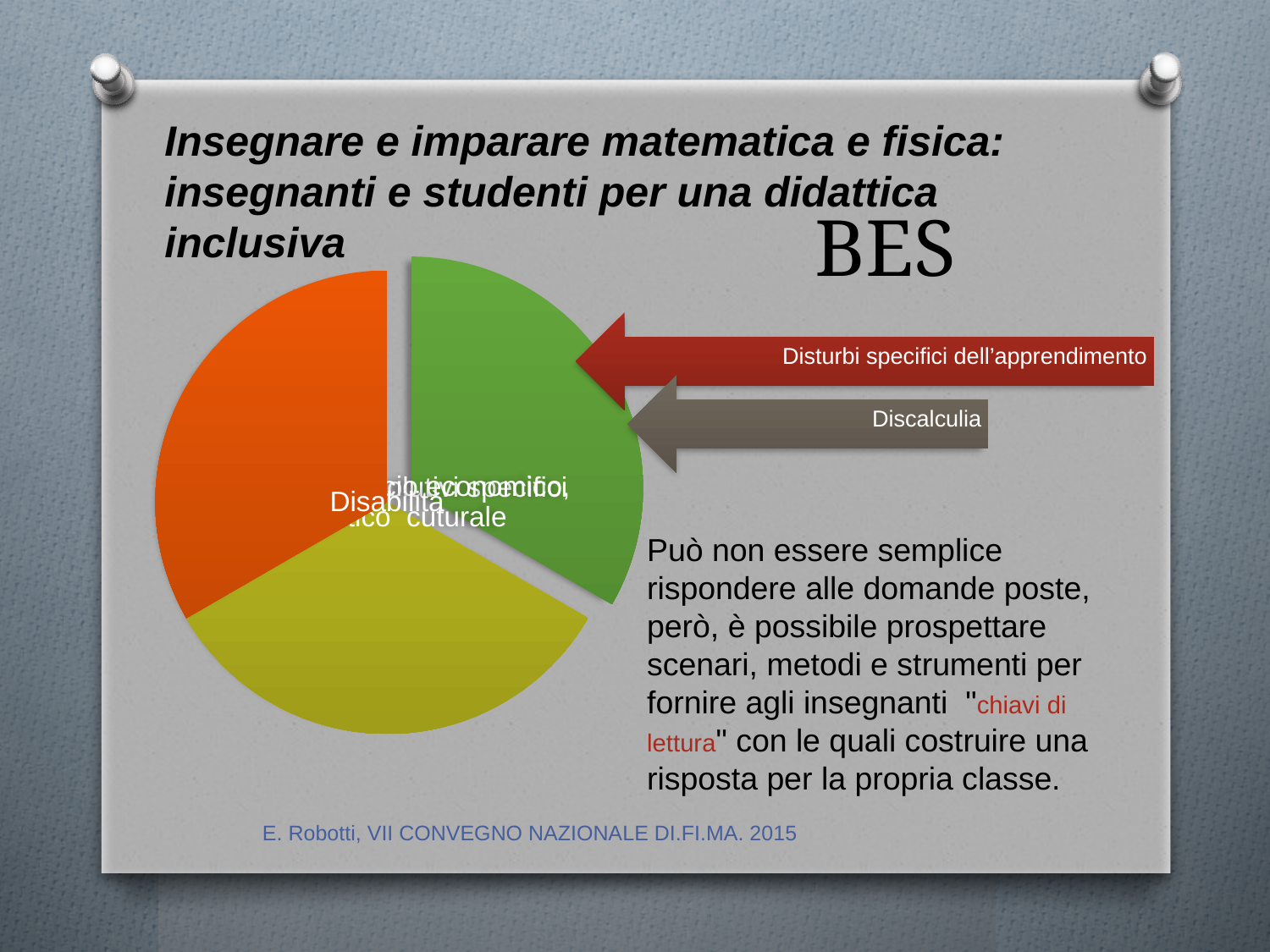

Insegnare e imparare matematica e fisica: insegnanti e studenti per una didattica inclusiva
# BES
Disturbi specifici dell’apprendimento
Discalculia
Disturbi evolutivi specifici
Svantaggio socio economico, linguistico  cuturale
Disabilità
Può non essere semplice rispondere alle domande poste, però, è possibile prospettare scenari, metodi e strumenti per fornire agli insegnanti  "chiavi di lettura" con le quali costruire una risposta per la propria classe.
E. Robotti, VII CONVEGNO NAZIONALE DI.FI.MA. 2015